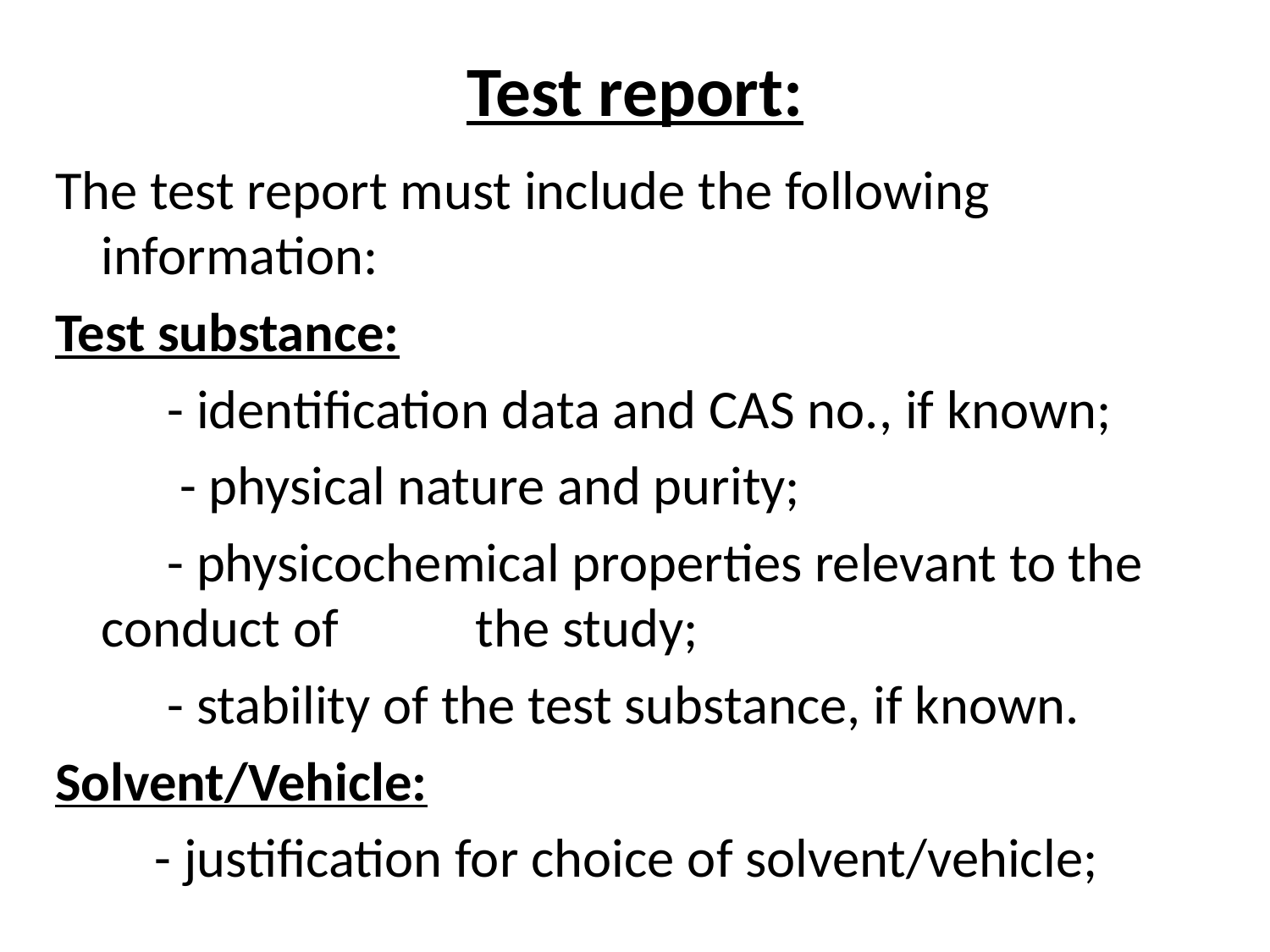

# Test report:
The test report must include the following information:
Test substance:
         - identification data and CAS no., if known;
          - physical nature and purity;
         - physicochemical properties relevant to the conduct of           the study;
         - stability of the test substance, if known.
Solvent/Vehicle:
        - justification for choice of solvent/vehicle;